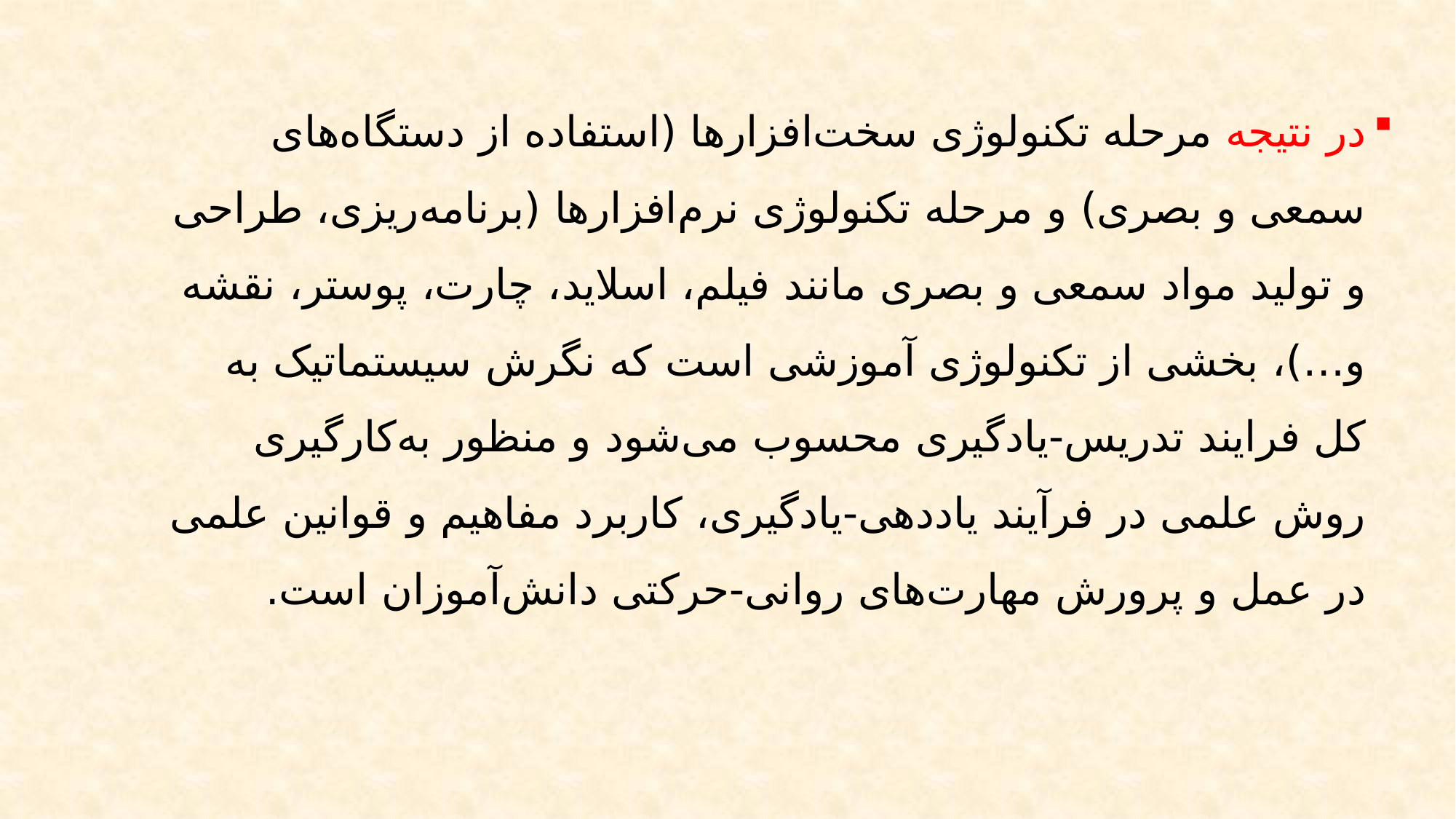

در نتیجه مرحله تکنولوژی سخت‌افزارها (استفاد‌ه از د‌ستگاه‌های سمعی و بصری) و مرحله تکنولوژی نرم‌افزارها (برنامه‌ریزی، طراحی و تولید‌ مواد‌ سمعی و بصری مانند‌ فیلم، اسلاید‌، چارت، پوستر، نقشه و…)، بخشی از تکنولوژی آموزشی است که نگرش سیستماتیک به کل فرایند‌ تد‌ریس-یاد‌گیری محسوب می‌شود‌ و منظور به‌کارگیری روش علمی د‌ر فرآیند‌ یاد‌د‌هی-یاد‌گیری، کاربرد‌ مفاهیم و قوانین علمی د‌ر عمل و پرورش مهارت‌های روانی-حرکتی د‌انش‌آموزان است.